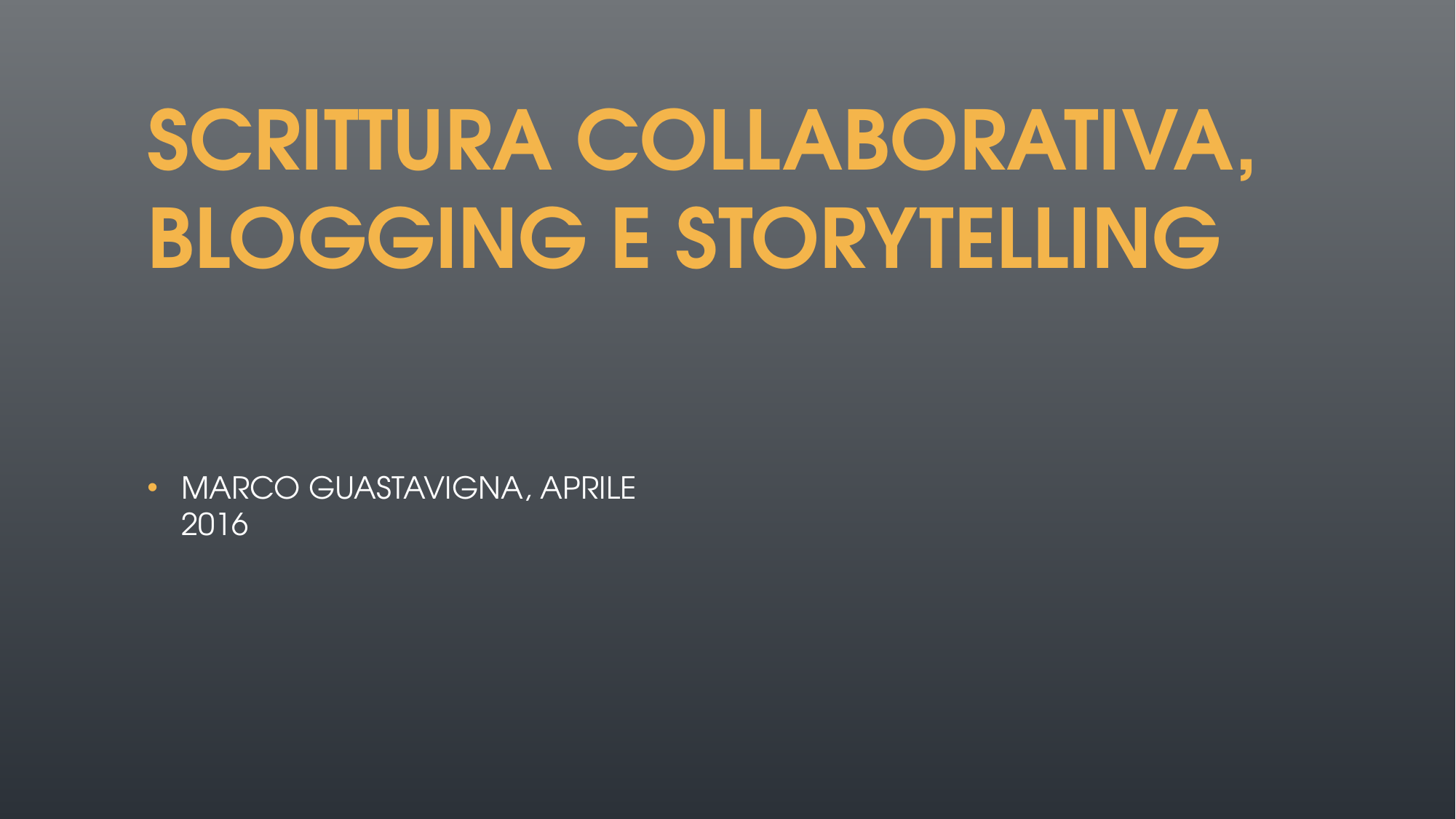

# Scrittura collaboRAtiva, Blogging e storytelling
Marco Guastavigna, aprile 2016